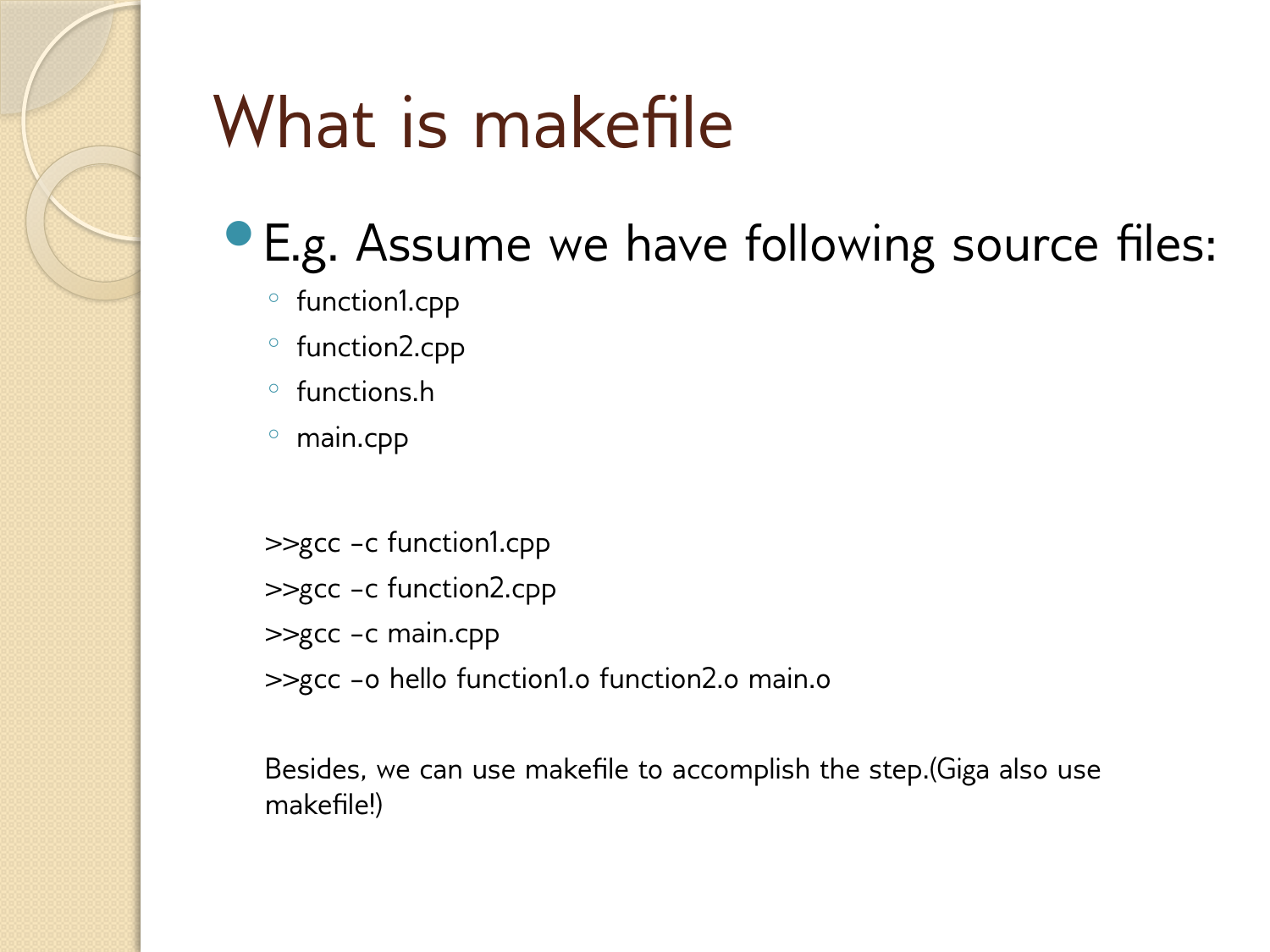

# What is makefile
E.g. Assume we have following source files:
function1.cpp
function2.cpp
functions.h
main.cpp

>>gcc –c function1.cpp
>>gcc –c function2.cpp
>>gcc –c main.cpp
>>gcc –o hello function1.o function2.o main.o

Besides, we can use makefile to accomplish the step.(Giga also use makefile!)